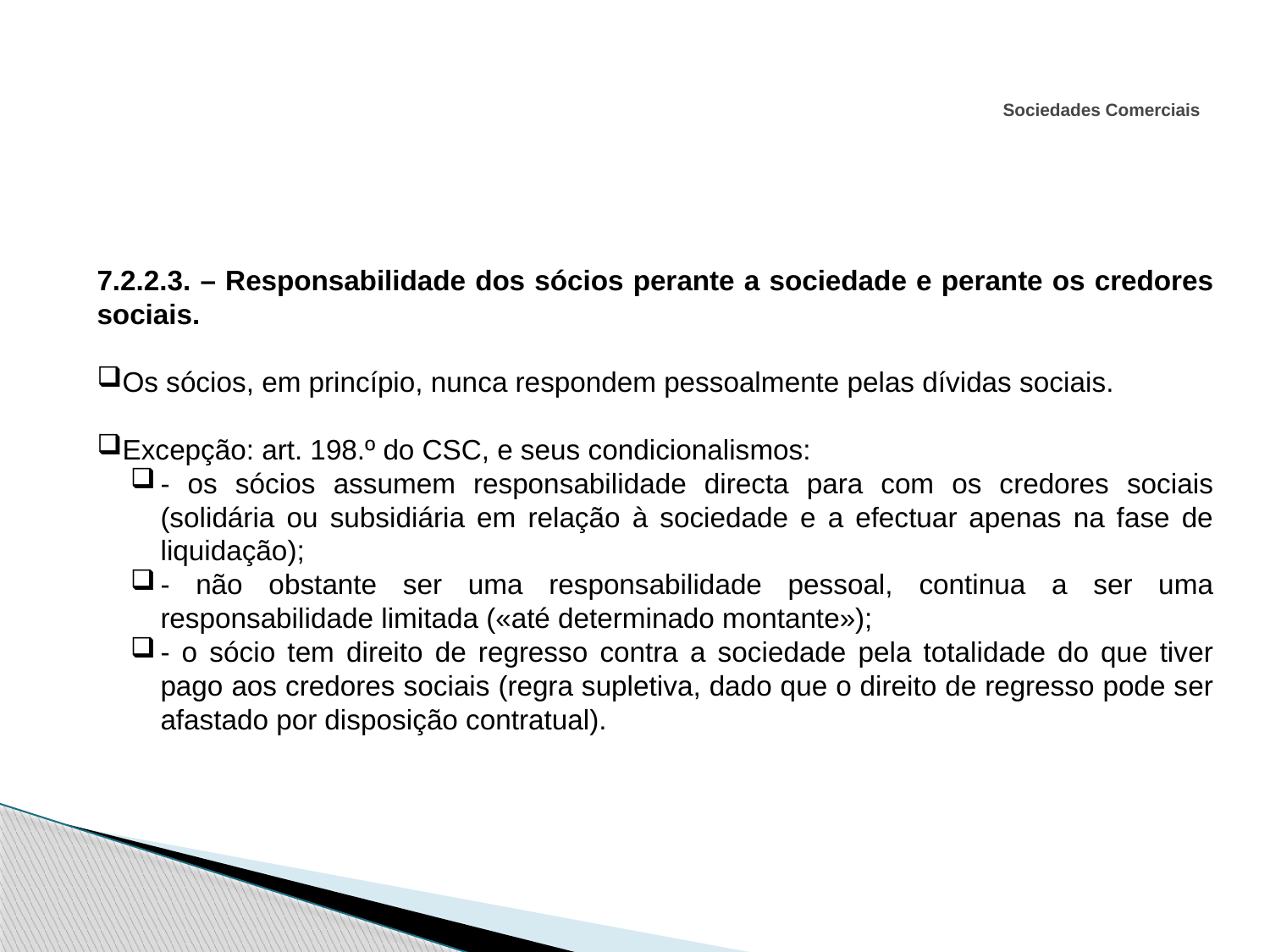

# Sociedades Comerciais

7.2.2.3. – Responsabilidade dos sócios perante a sociedade e perante os credores sociais.

Os sócios, em princípio, nunca respondem pessoalmente pelas dívidas sociais.

Excepção: art. 198.º do CSC, e seus condicionalismos:
- os sócios assumem responsabilidade directa para com os credores sociais (solidária ou subsidiária em relação à sociedade e a efectuar apenas na fase de liquidação);
- não obstante ser uma responsabilidade pessoal, continua a ser uma responsabilidade limitada («até determinado montante»);
- o sócio tem direito de regresso contra a sociedade pela totalidade do que tiver pago aos credores sociais (regra supletiva, dado que o direito de regresso pode ser afastado por disposição contratual).